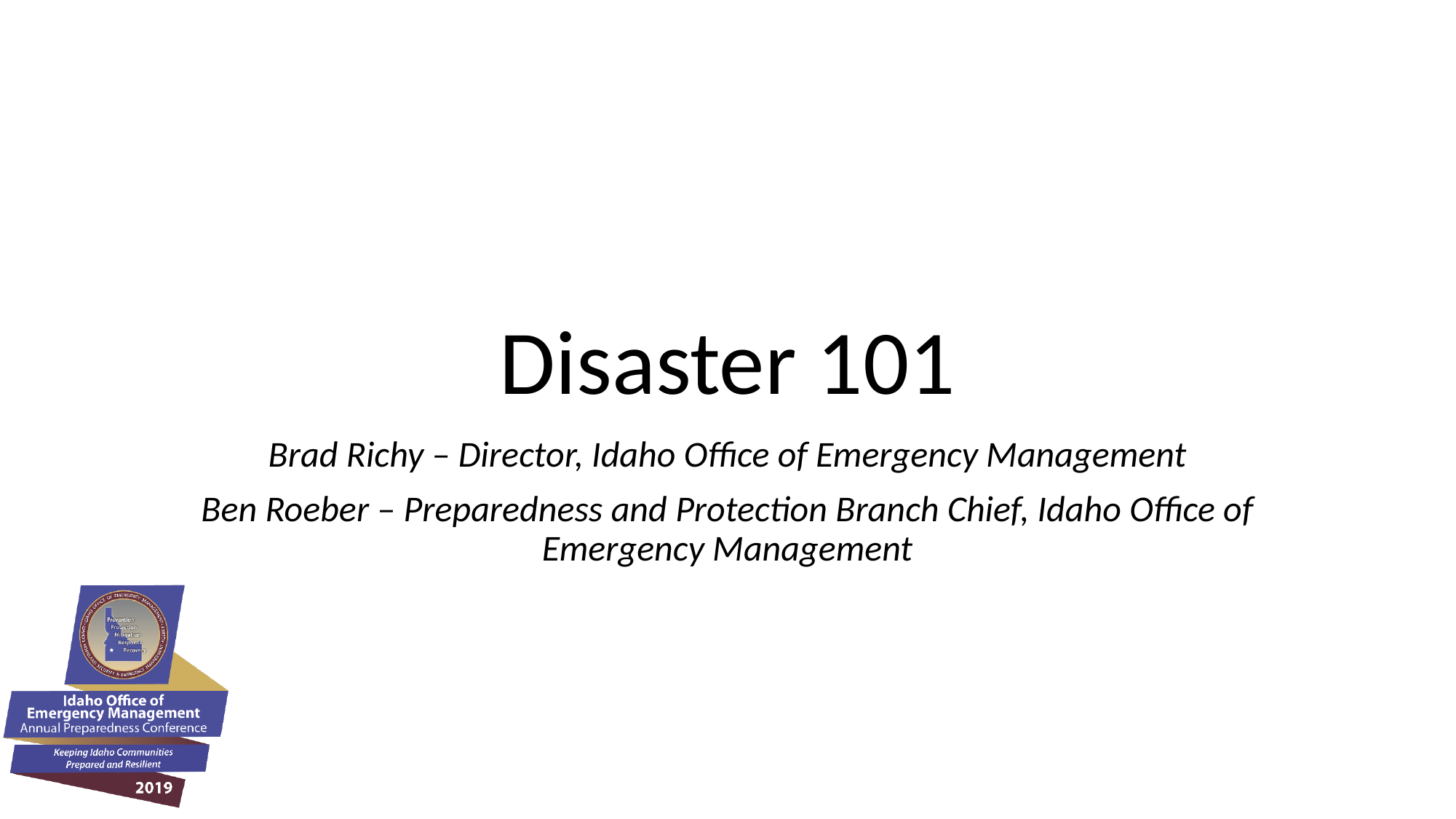

# Disaster 101
Brad Richy – Director, Idaho Office of Emergency Management
Ben Roeber – Preparedness and Protection Branch Chief, Idaho Office of Emergency Management